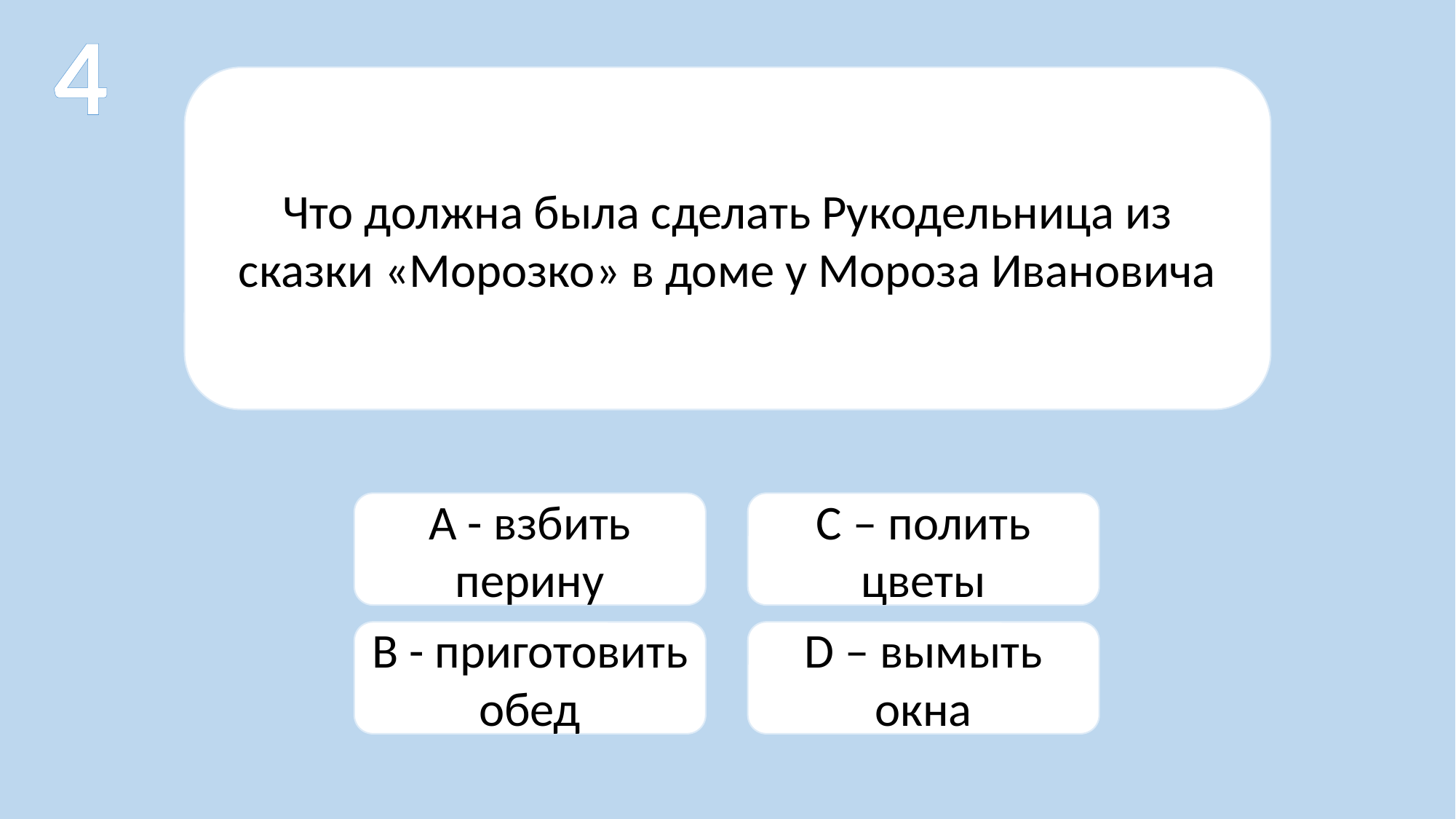

4
Что должна была сделать Рукодельница из сказки «Морозко» в доме у Мороза Ивановича
C – полить цветы
A - взбить перину
D – вымыть окна
B - приготовить обед